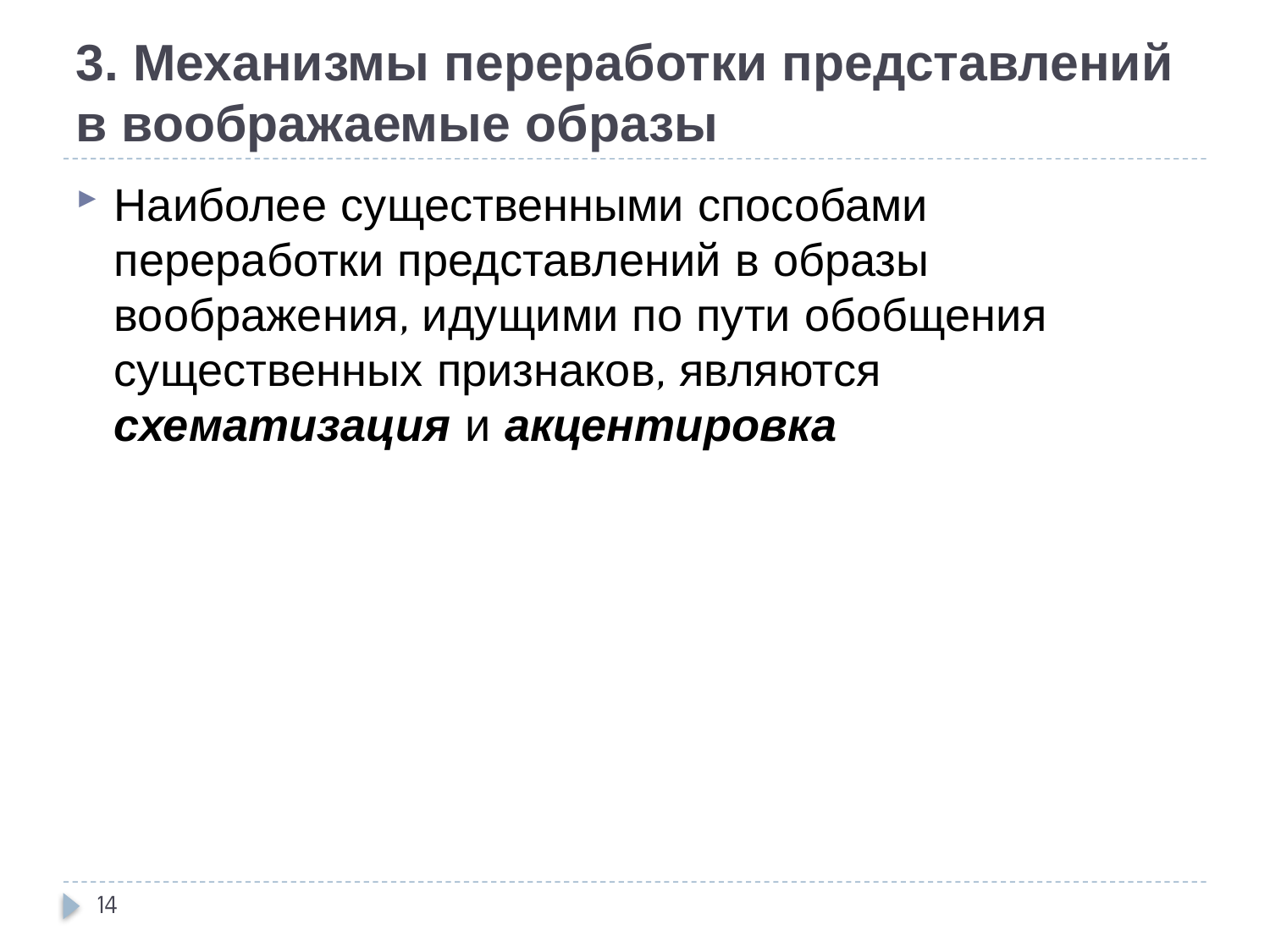

# 3. Механизмы переработки представлений в воображаемые образы
Наиболее существенными способами переработки представлений в образы воображения, идущими по пути обобщения существенных признаков, являются схематизация и акцентировка

14